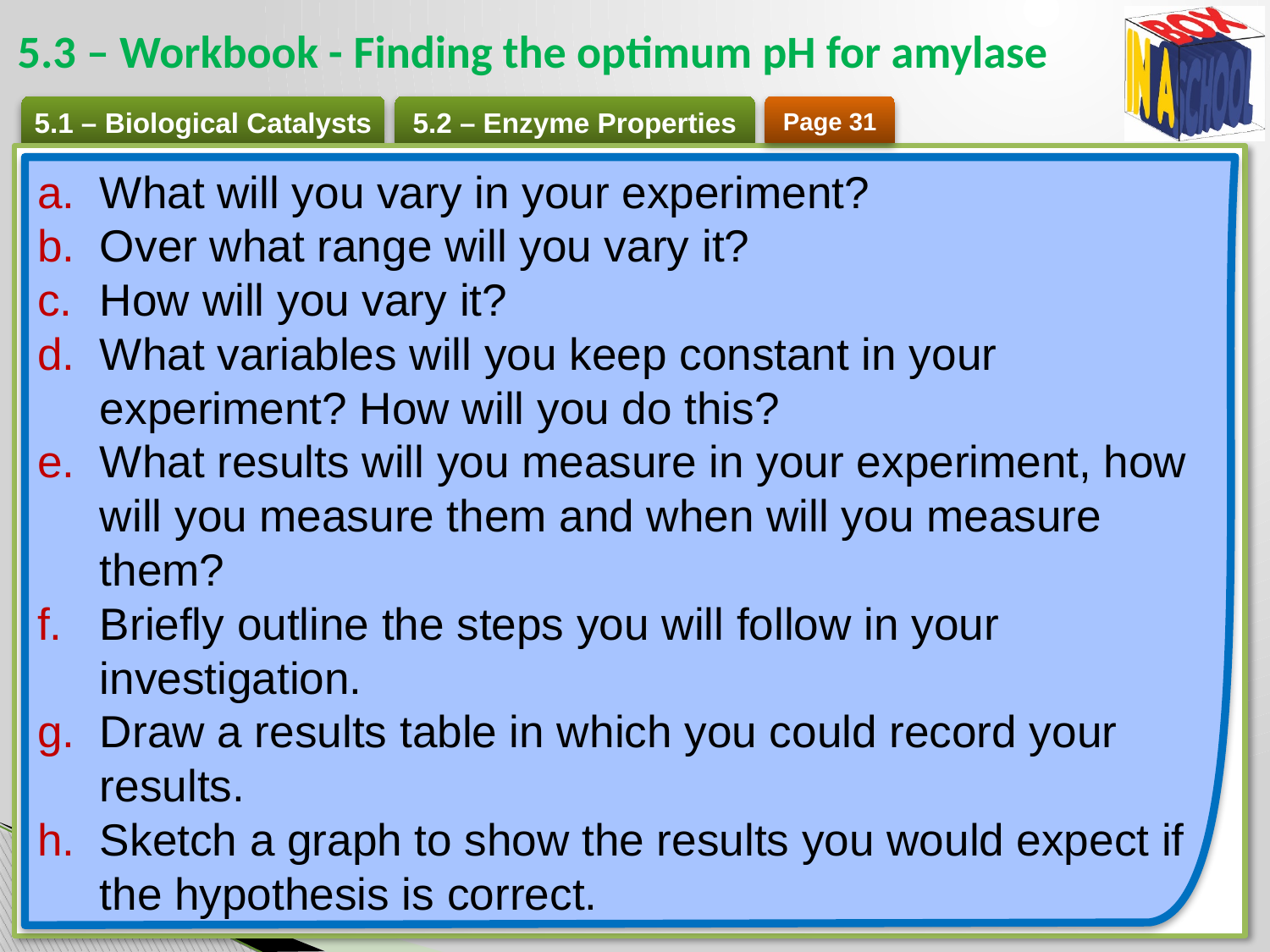

# 5.3 – Workbook - Finding the optimum pH for amylase
Page 31
What will you vary in your experiment?
Over what range will you vary it?
How will you vary it?
What variables will you keep constant in your experiment? How will you do this?
What results will you measure in your experiment, how will you measure them and when will you measure them?
Briefly outline the steps you will follow in your investigation.
Draw a results table in which you could record your results.
Sketch a graph to show the results you would expect if the hypothesis is correct.